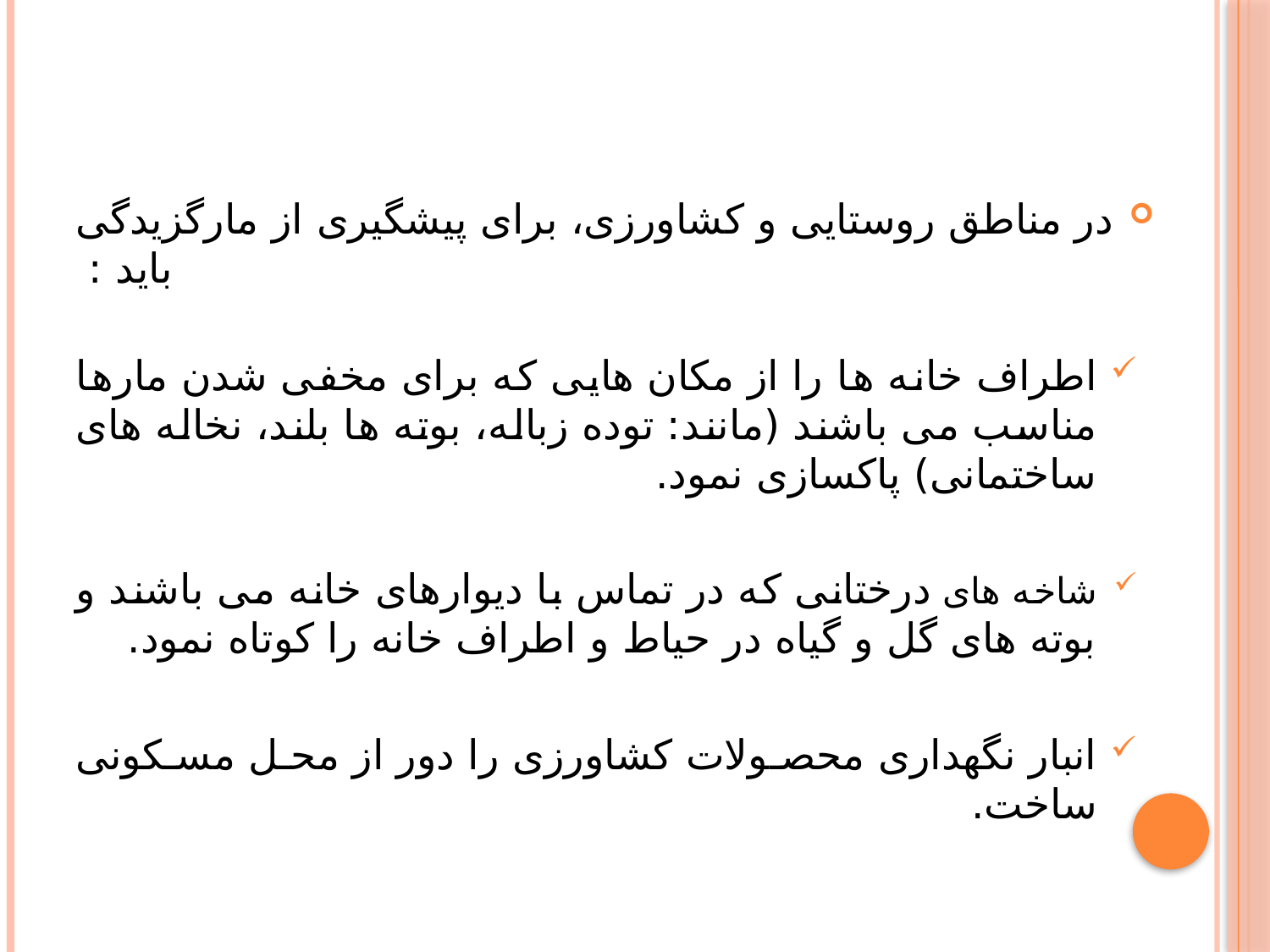

در مناطق روستایی و کشاورزی، برای پیشگیری از مارگزیدگی باید :

اطراف خانه ها را از مکان هایی که برای مخفی شدن مارها مناسب می باشند (مانند: توده زباله، بوته ها بلند، نخاله های ساختمانی) پاکسازی نمود.

شاخه های درختانی که در تماس با دیوارهای خانه می باشند و بوته های گل و گیاه در حیاط و اطراف خانه را کوتاه نمود.

انبار نگهداری محصولات کشاورزی را دور از محل مسکونی ساخت.